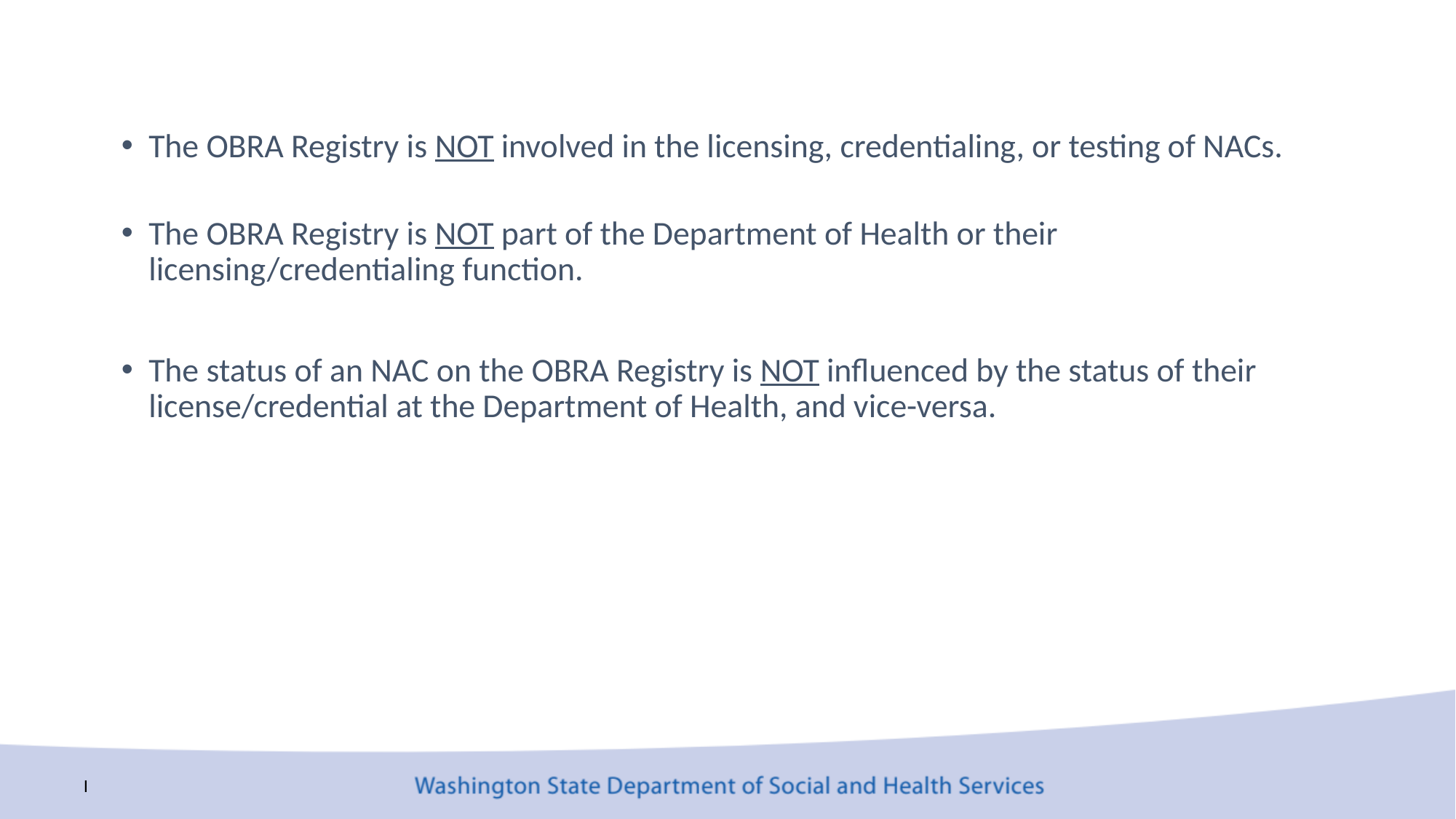

The OBRA Registry is NOT involved in the licensing, credentialing, or testing of NACs.

The OBRA Registry is NOT part of the Department of Health or their licensing/credentialing function.

The status of an NAC on the OBRA Registry is NOT influenced by the status of their license/credential at the Department of Health, and vice-versa.

I